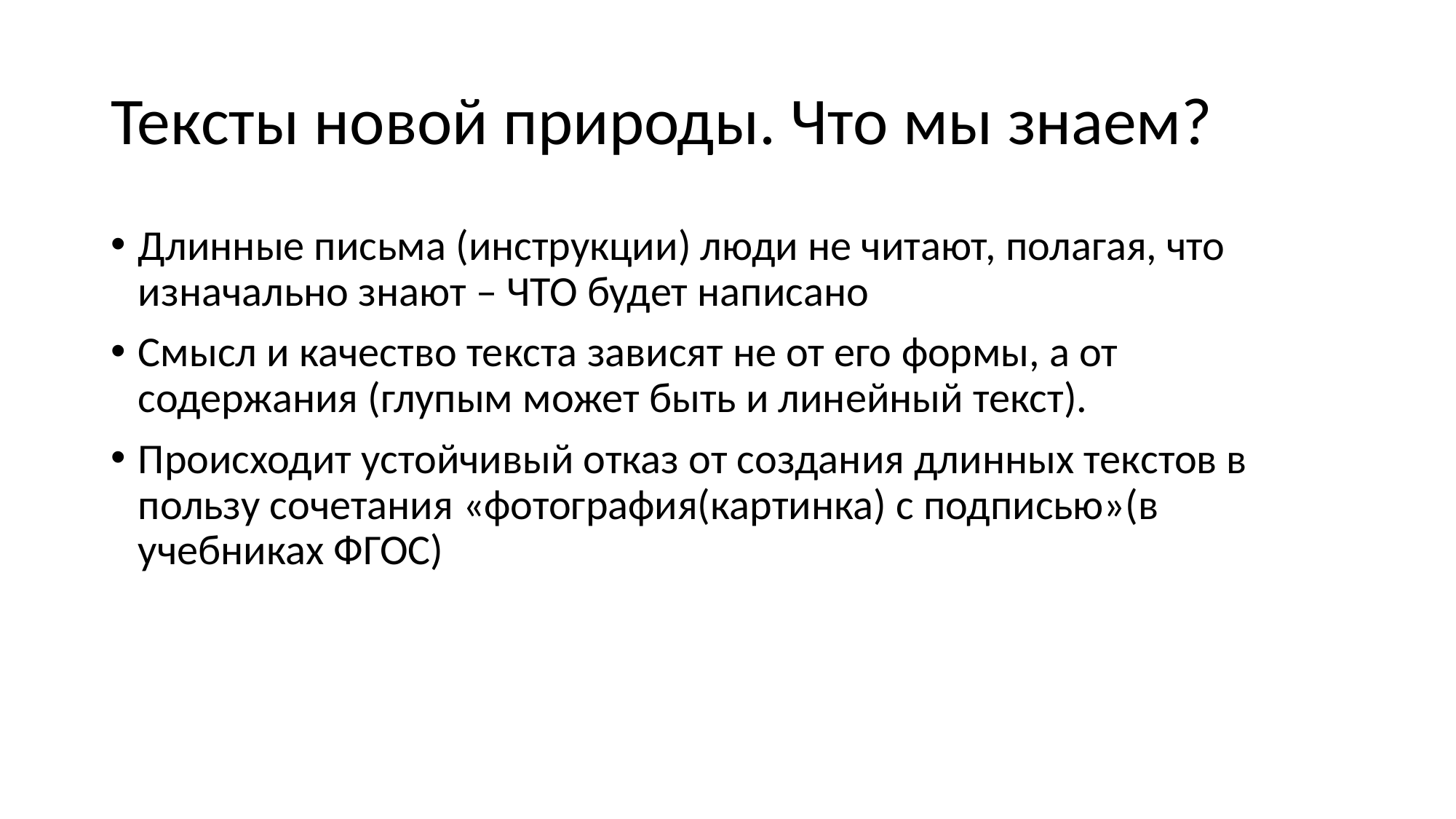

# Тексты новой природы. Что мы знаем?
Длинные письма (инструкции) люди не читают, полагая, что изначально знают – ЧТО будет написано
Смысл и качество текста зависят не от его формы, а от содержания (глупым может быть и линейный текст).
Происходит устойчивый отказ от создания длинных текстов в пользу сочетания «фотография(картинка) с подписью»(в учебниках ФГОС)